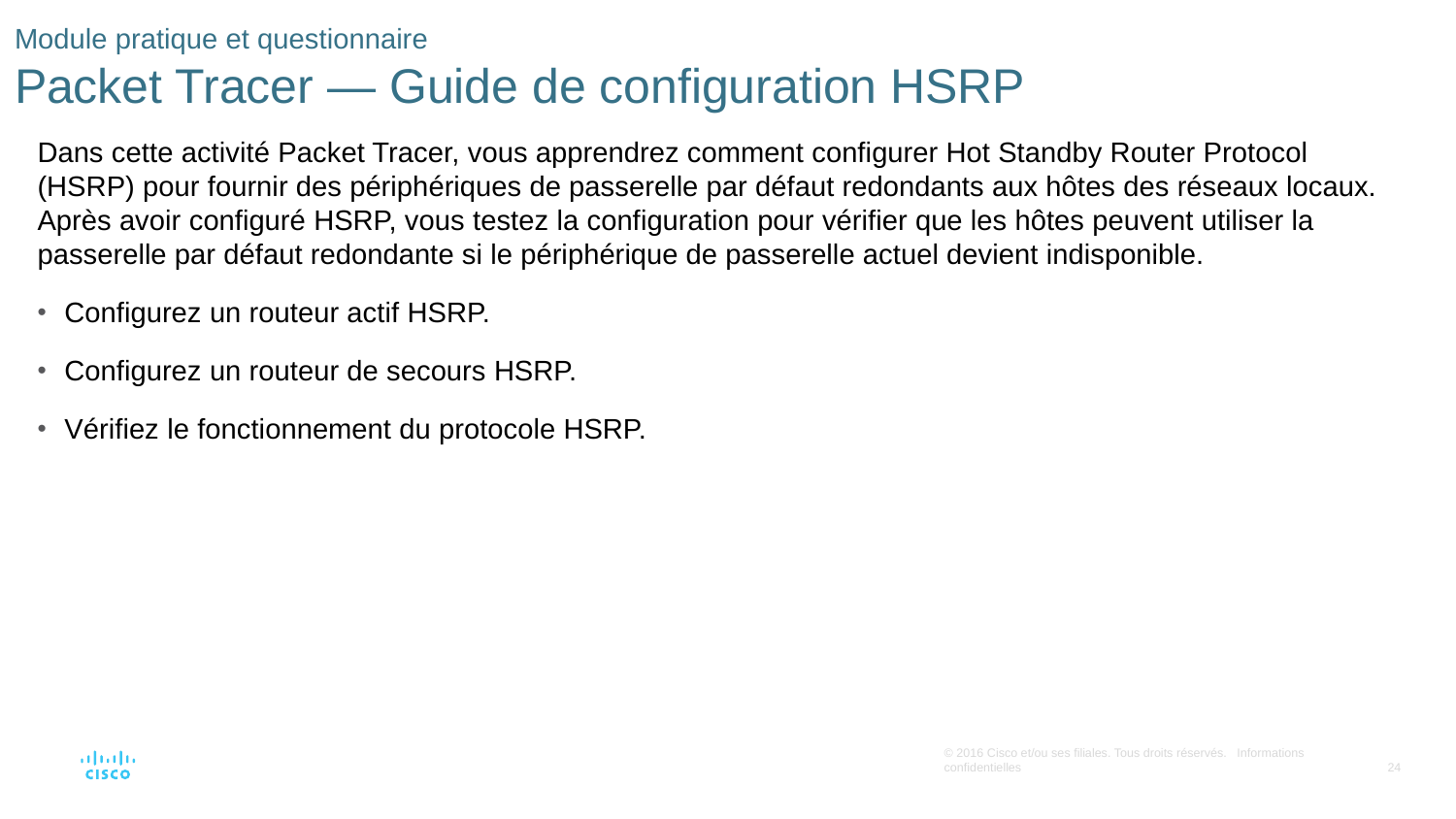

# Module pratique et questionnaire Packet Tracer — Guide de configuration HSRP
Dans cette activité Packet Tracer, vous apprendrez comment configurer Hot Standby Router Protocol (HSRP) pour fournir des périphériques de passerelle par défaut redondants aux hôtes des réseaux locaux. Après avoir configuré HSRP, vous testez la configuration pour vérifier que les hôtes peuvent utiliser la passerelle par défaut redondante si le périphérique de passerelle actuel devient indisponible.
Configurez un routeur actif HSRP.
Configurez un routeur de secours HSRP.
Vérifiez le fonctionnement du protocole HSRP.